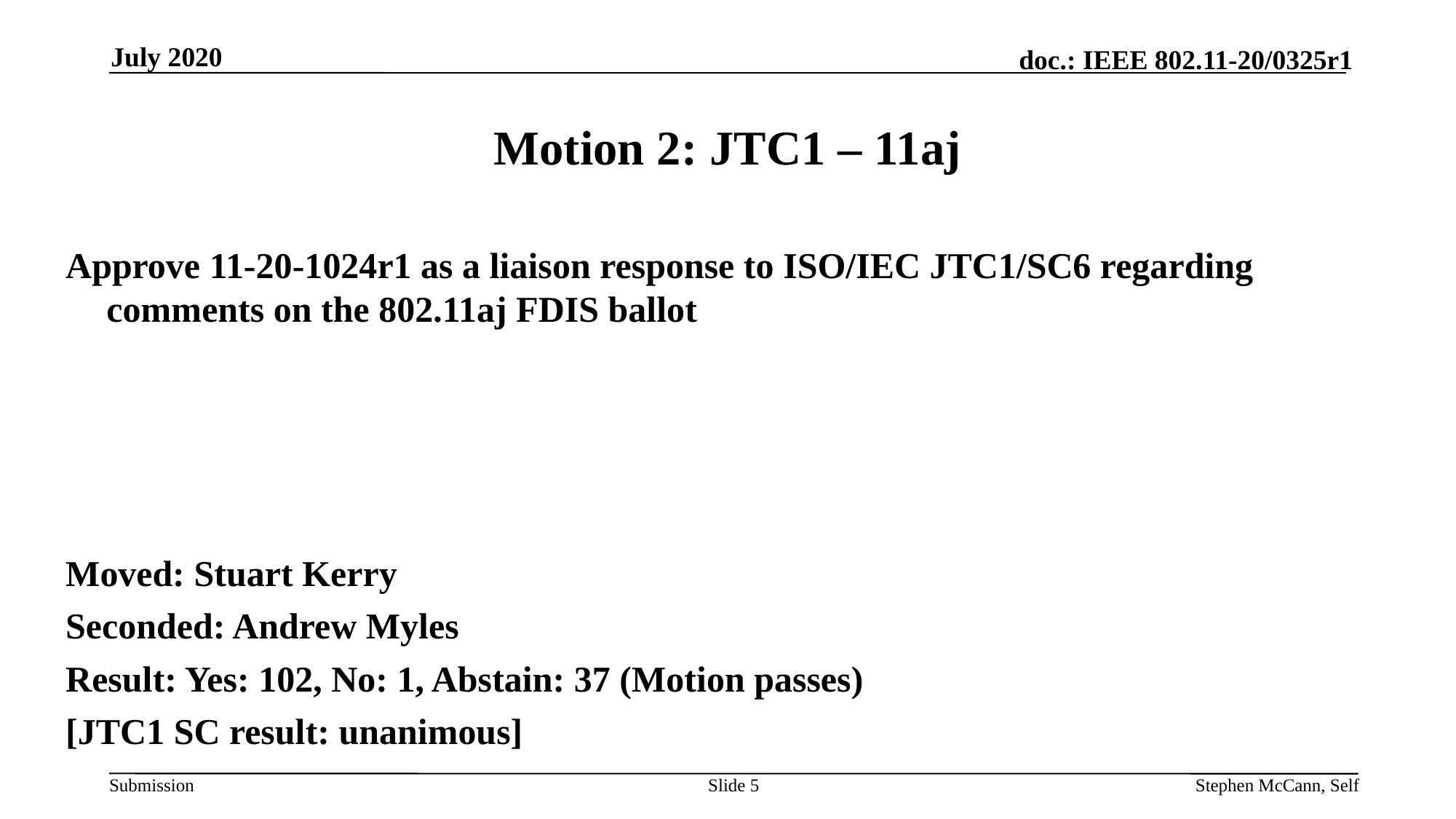

July 2020
# Motion 2: JTC1 – 11aj
Approve 11-20-1024r1 as a liaison response to ISO/IEC JTC1/SC6 regarding comments on the 802.11aj FDIS ballot

Moved: Stuart Kerry
Seconded: Andrew Myles
Result: Yes: 102, No: 1, Abstain: 37 (Motion passes)
[JTC1 SC result: unanimous]

Slide 5
Stephen McCann, Self